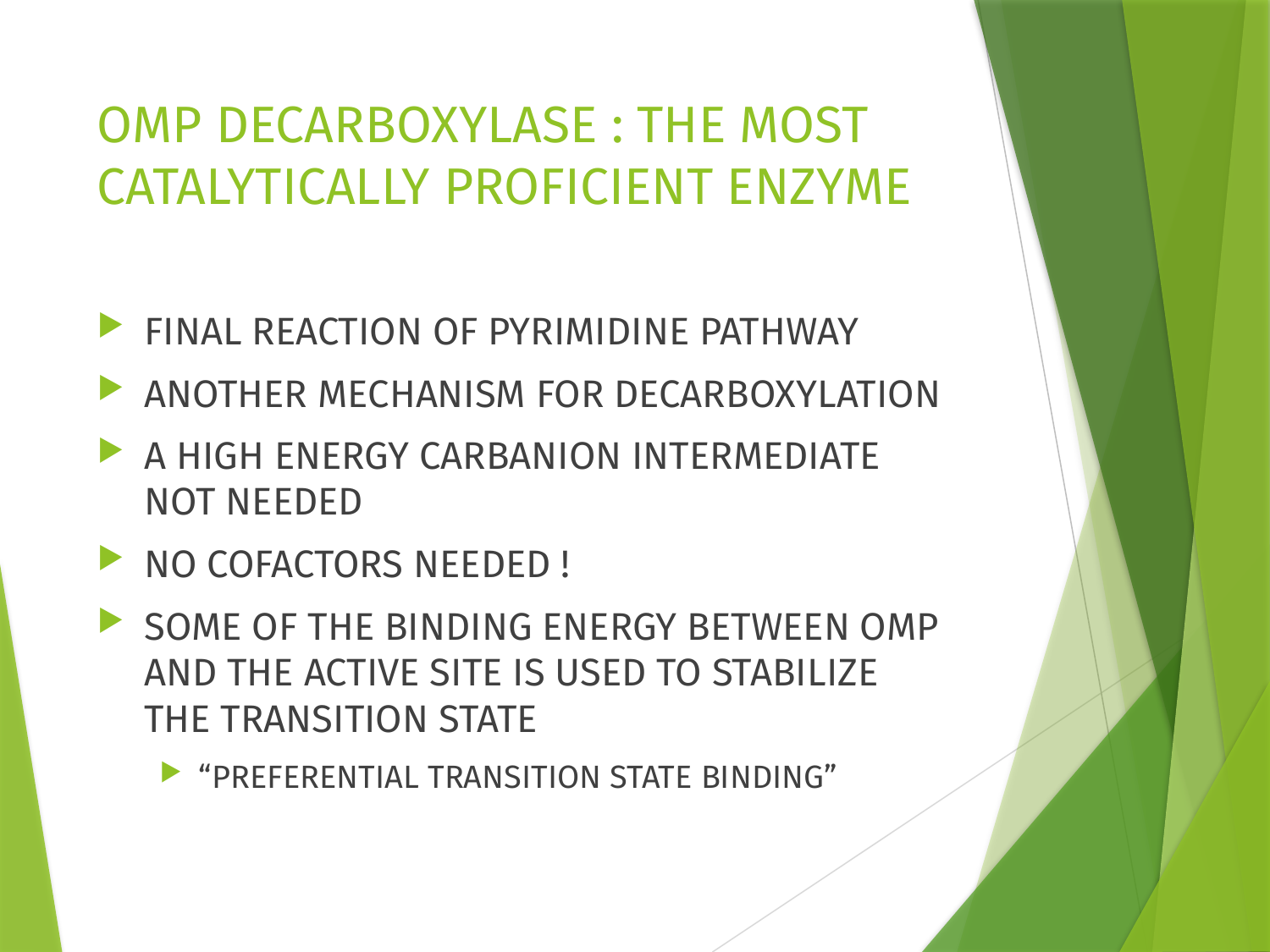

# OMP DECARBOXYLASE : THE MOST CATALYTICALLY PROFICIENT ENZYME
FINAL REACTION OF PYRIMIDINE PATHWAY
ANOTHER MECHANISM FOR DECARBOXYLATION
A HIGH ENERGY CARBANION INTERMEDIATE NOT NEEDED
NO COFACTORS NEEDED !
SOME OF THE BINDING ENERGY BETWEEN OMP AND THE ACTIVE SITE IS USED TO STABILIZE THE TRANSITION STATE
“PREFERENTIAL TRANSITION STATE BINDING”